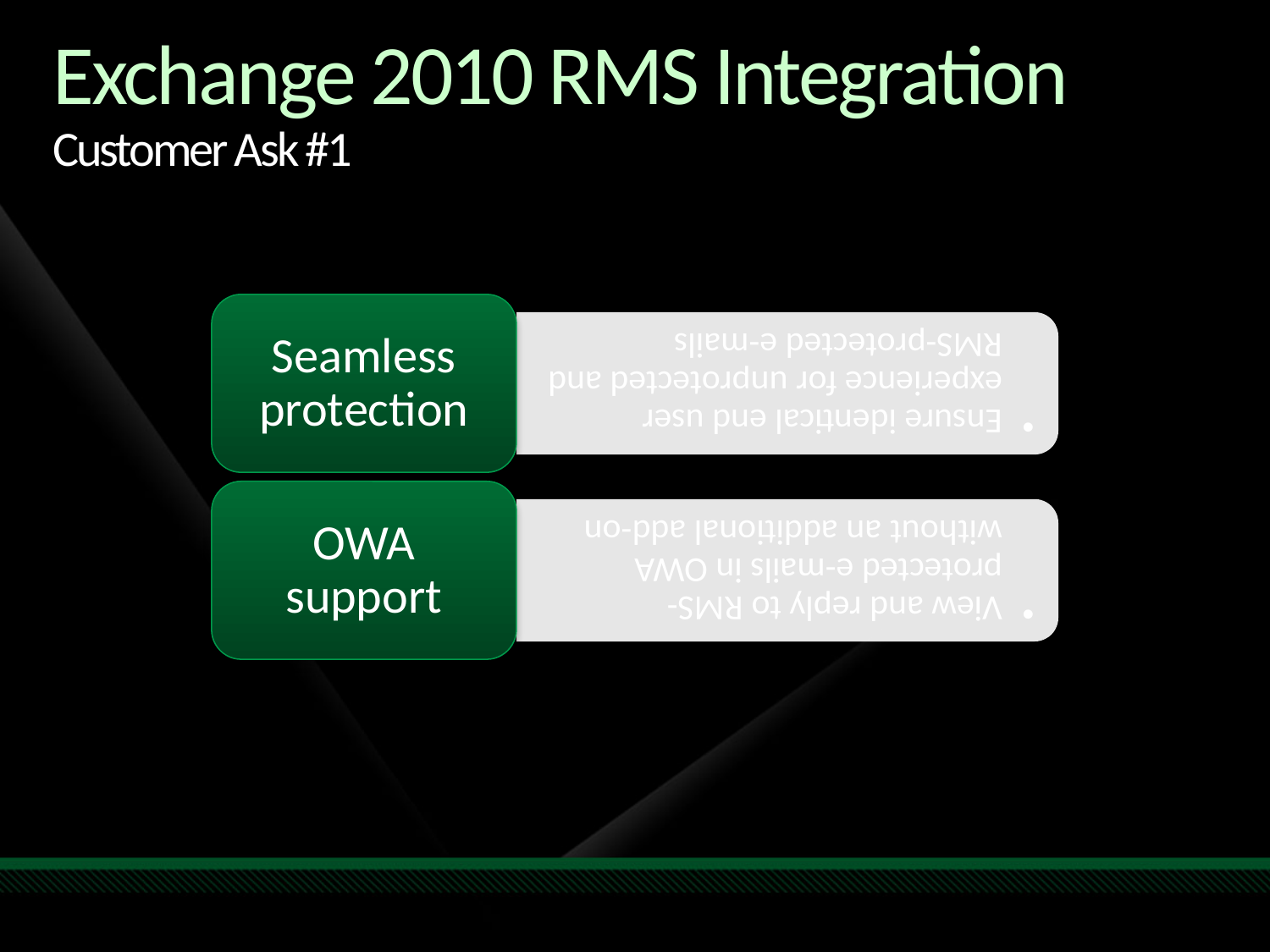

Exchange 2010 RMS Integration
Customer Ask #1
Ensure identical end user experience for unprotected and RMS-protected e-mails
Seamless protection
View and reply to RMS-protected e-mails in OWA without an additional add-on
OWA support